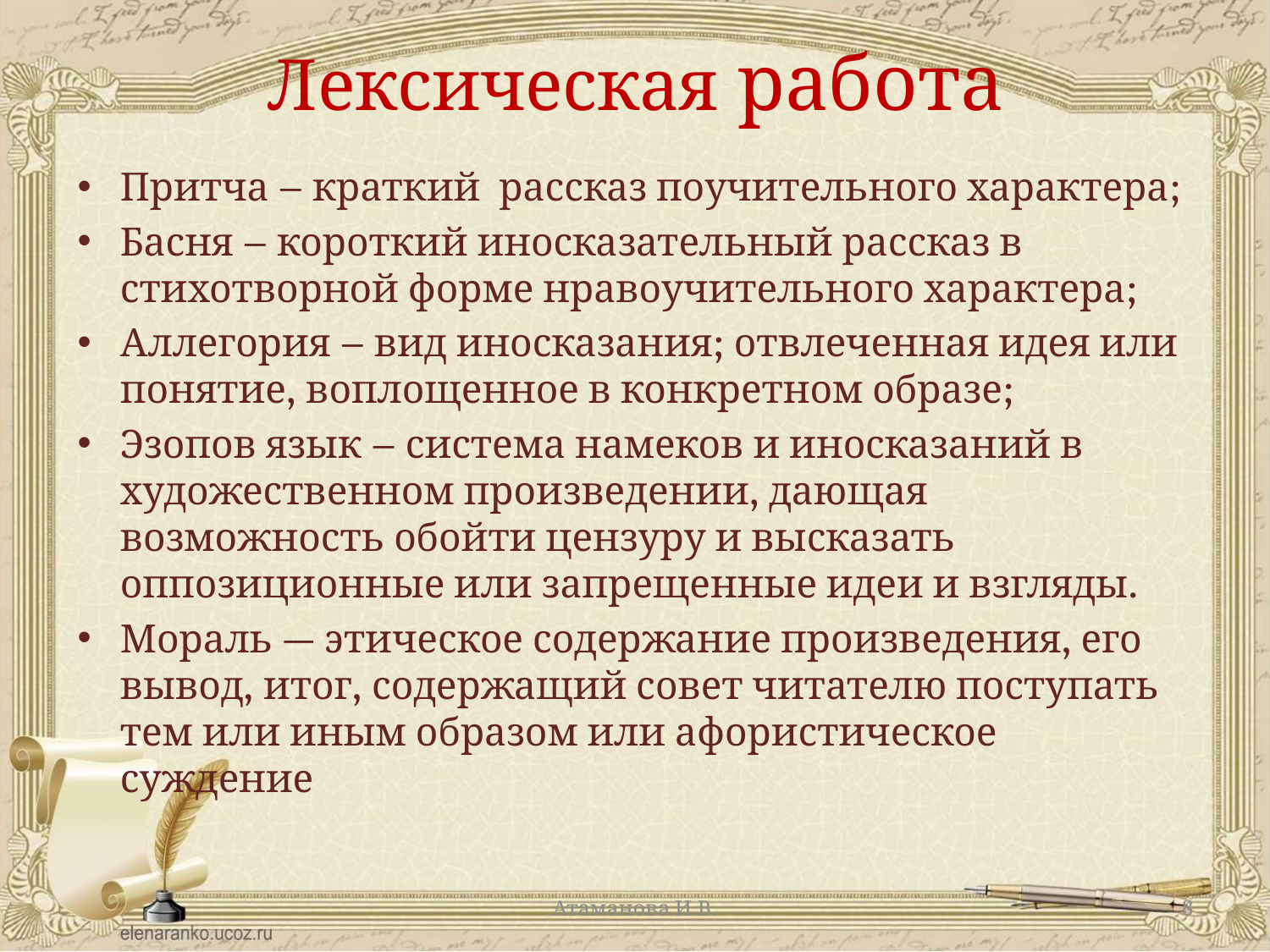

# Лексическая работа
Притча – краткий  рассказ поучительного характера;
Басня – короткий иносказательный рассказ в стихотворной форме нравоучительного характера;
Аллегория – вид иносказания; отвлеченная идея или понятие, воплощенное в конкретном образе;
Эзопов язык – система намеков и иносказаний в художественном произведении, дающая возможность обойти цензуру и высказать оппозиционные или запрещенные идеи и взгляды.
Мораль — этическое содержание произведения, его вывод, итог, содержащий совет читателю поступать тем или иным образом или афористическое суждение
Атаманова И.В.
8